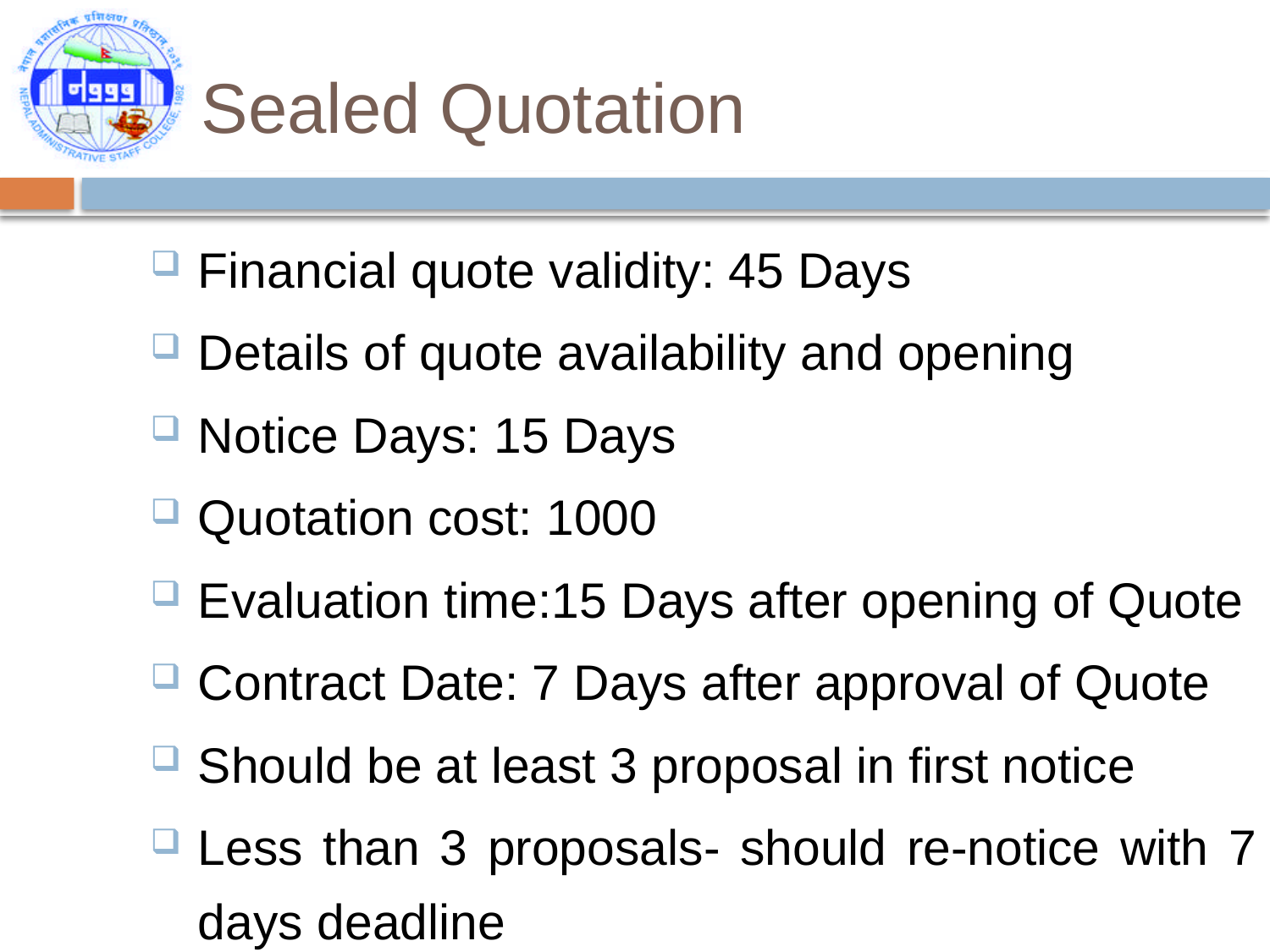

# Sealed Quotation
Financial quote validity: 45 Days
Details of quote availability and opening
Notice Days: 15 Days
Quotation cost: 1000
Evaluation time:15 Days after opening of Quote
Contract Date: 7 Days after approval of Quote
Should be at least 3 proposal in first notice
Less than 3 proposals- should re-notice with 7 days deadline